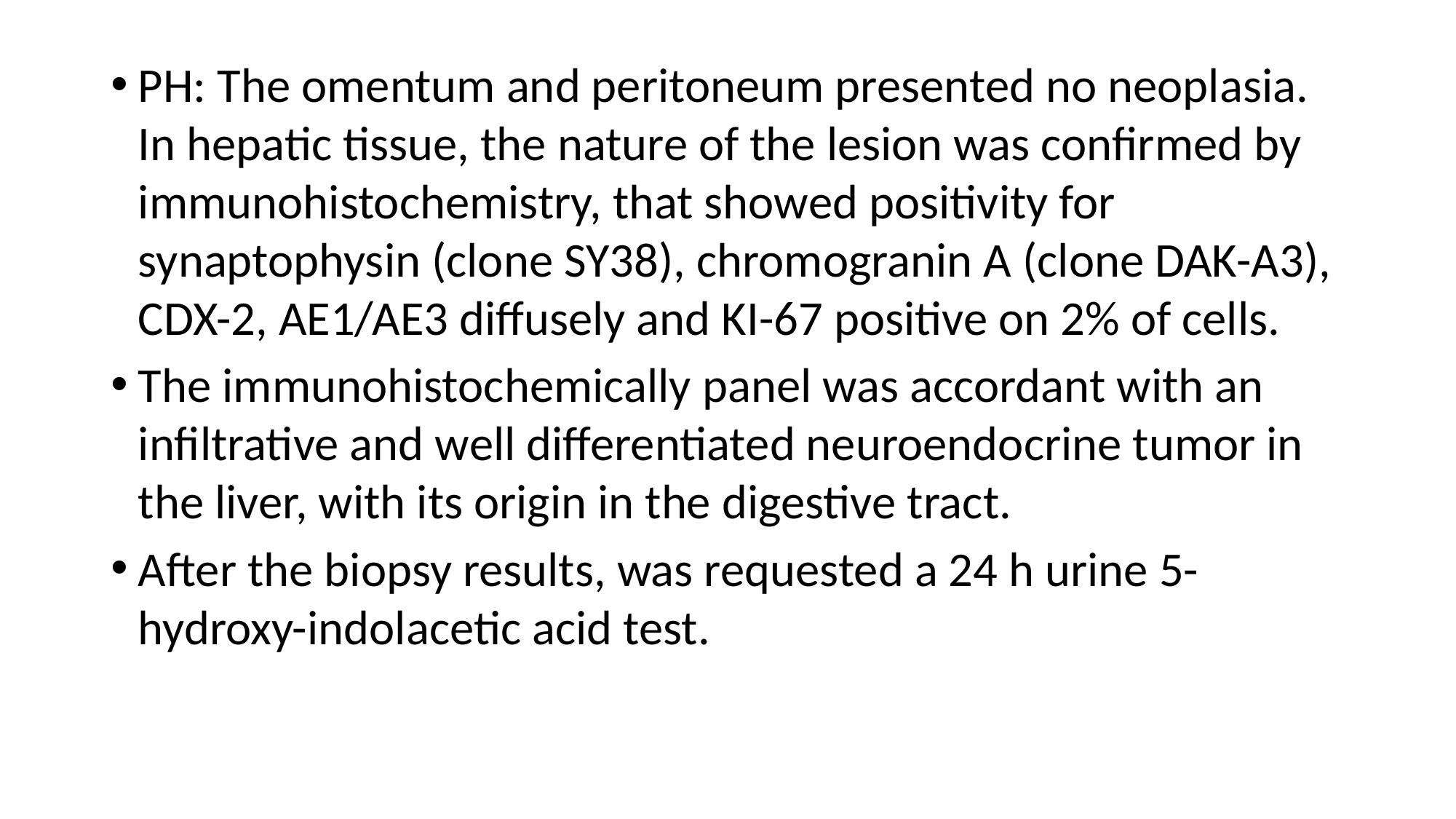

PH: The omentum and peritoneum presented no neoplasia. In hepatic tissue, the nature of the lesion was confirmed by immunohistochemistry, that showed positivity for synaptophysin (clone SY38), chromogranin A (clone DAK-A3), CDX-2, AE1/AE3 diffusely and KI-67 positive on 2% of cells.
The immunohistochemically panel was accordant with an infiltrative and well differentiated neuroendocrine tumor in the liver, with its origin in the digestive tract.
After the biopsy results, was requested a 24 h urine 5-hydroxy-indolacetic acid test.